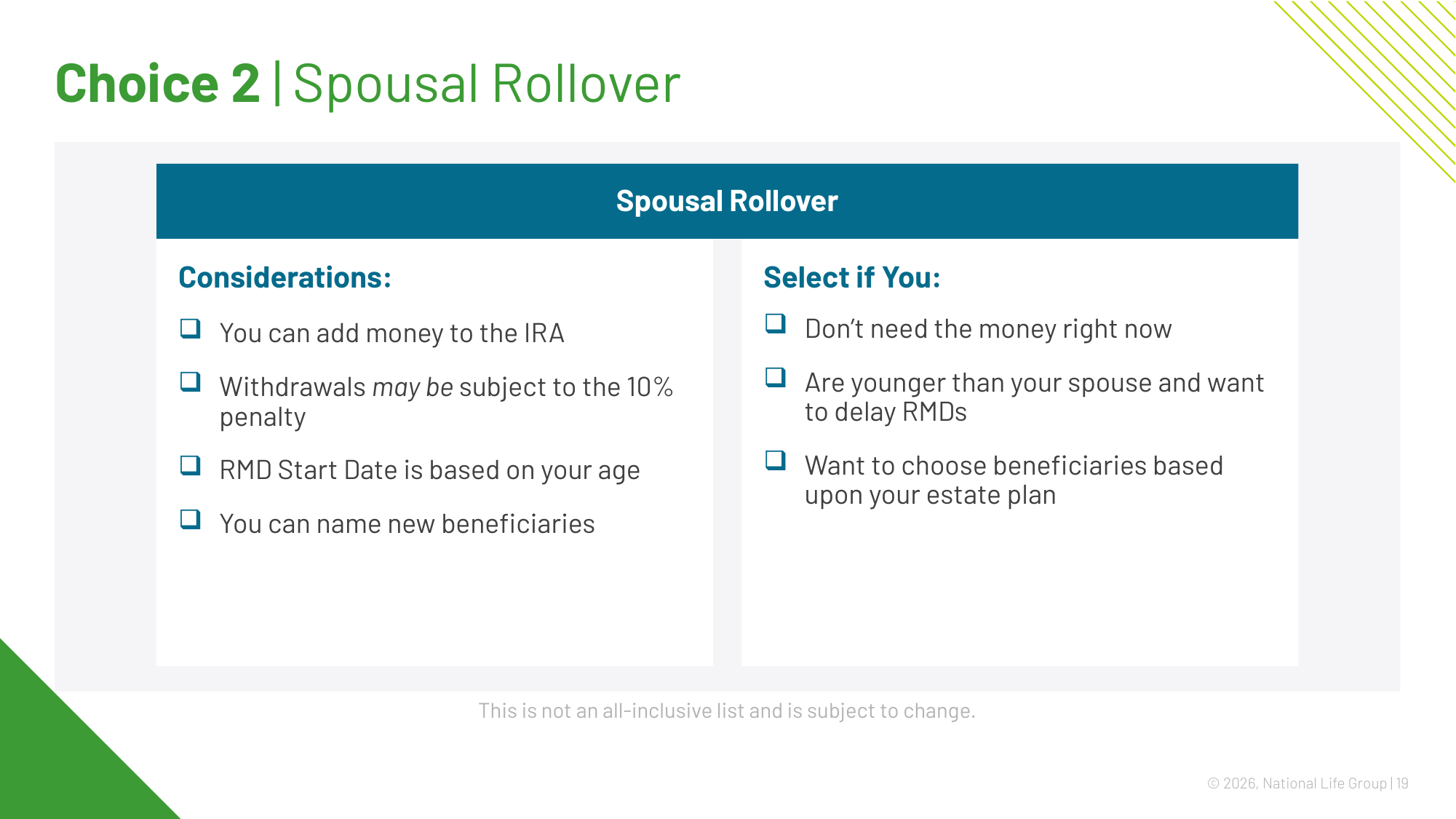

# Choice 2 | Spousal Rollover

Spousal Rollover
Considerations:
You can add money to the IRA
Withdrawals may be subject to the 10% penalty
RMD Start Date is based on your age
You can name new beneficiaries
Select if You:
Don’t need the money right now
Are younger than your spouse and want to delay RMDs
Want to choose beneficiaries based upon your estate plan

This is not an all-inclusive list and is subject to change.
© 2026, National Life Group | 19